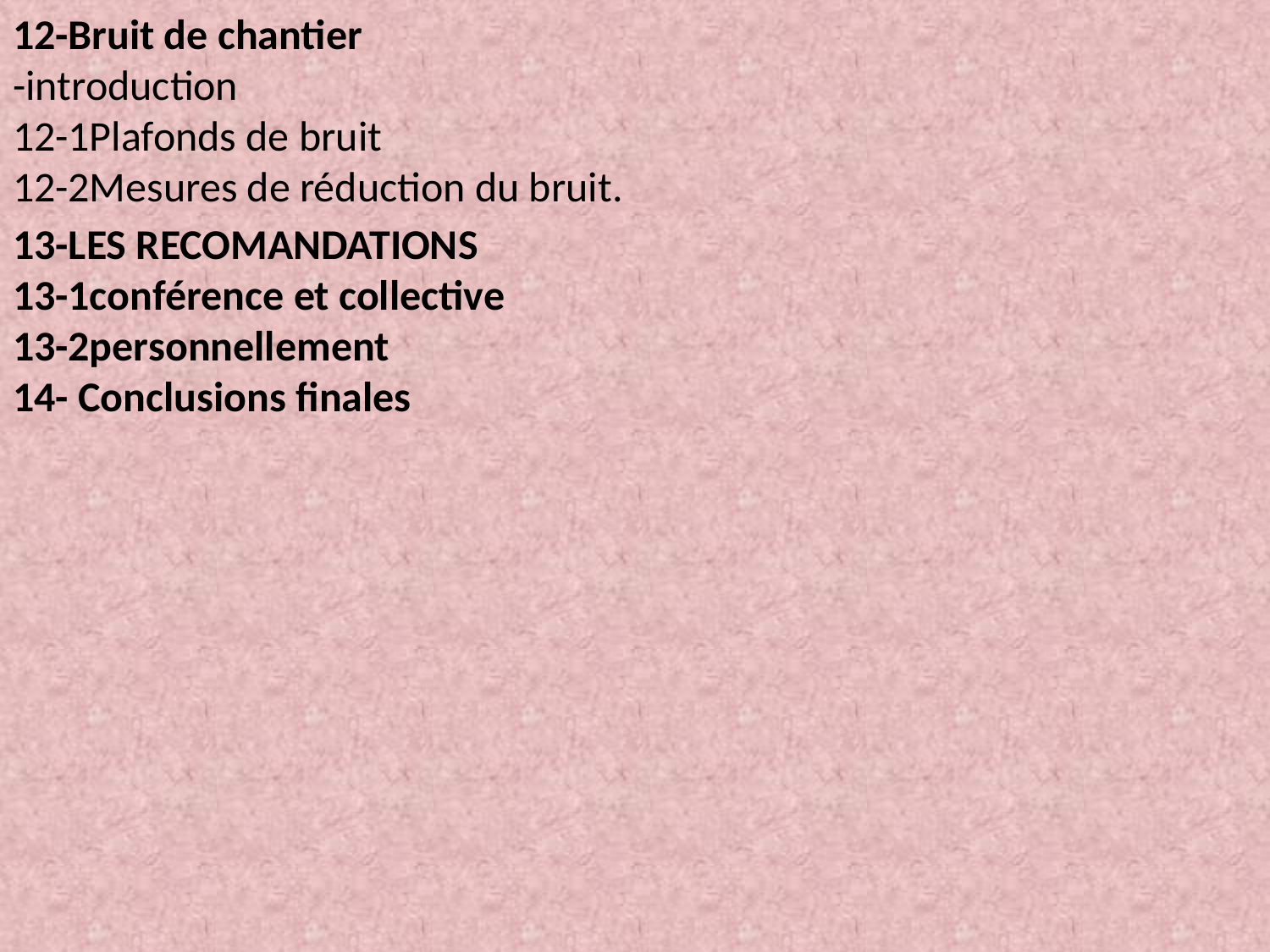

12-Bruit de chantier
-introduction
12-1Plafonds de bruit
12-2Mesures de réduction du bruit.

13-LES RECOMANDATIONS
13-1conférence et collective
13-2personnellement
14- Conclusions finales